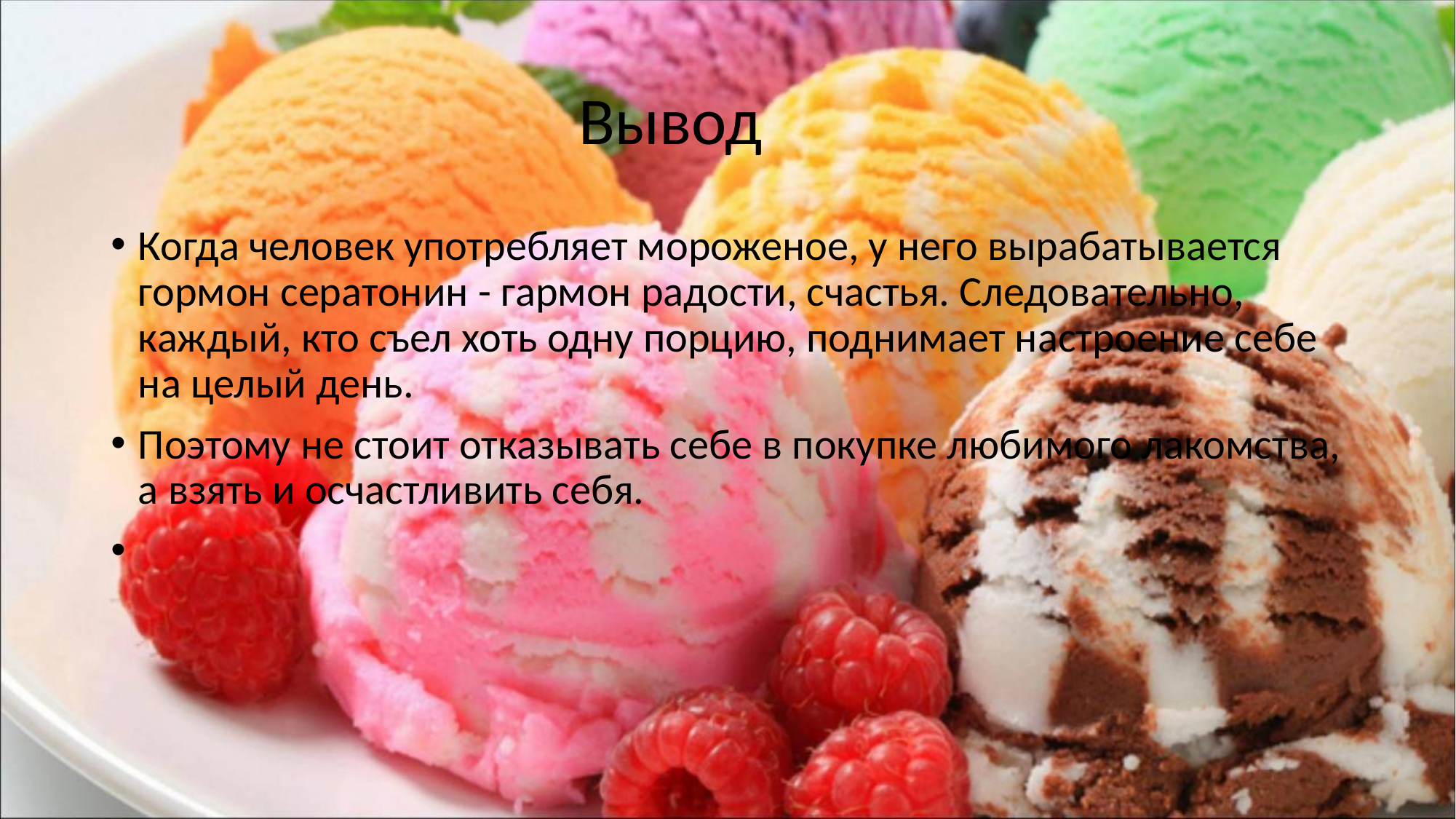

# Вывод
Когда человек употребляет мороженое, у него вырабатывается гормон сератонин - гармон радости, счастья. Следовательно, каждый, кто съел хоть одну порцию, поднимает настроение себе на целый день.
Поэтому не стоит отказывать себе в покупке любимого лакомства, а взять и осчастливить себя.